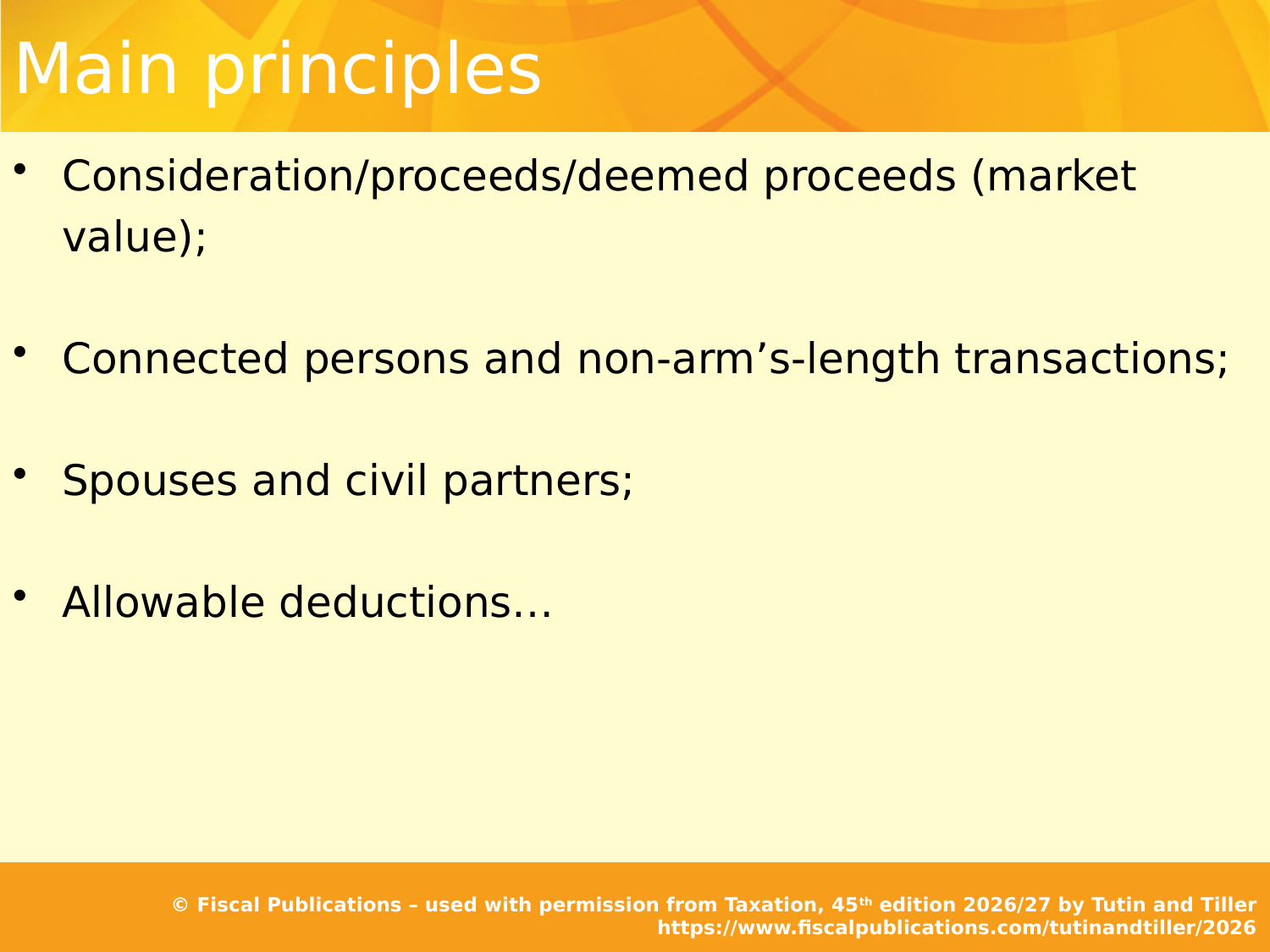

# Main principles
Consideration/proceeds/deemed proceeds (market value);

Connected persons and non-arm’s-length transactions;

Spouses and civil partners;

Allowable deductions…